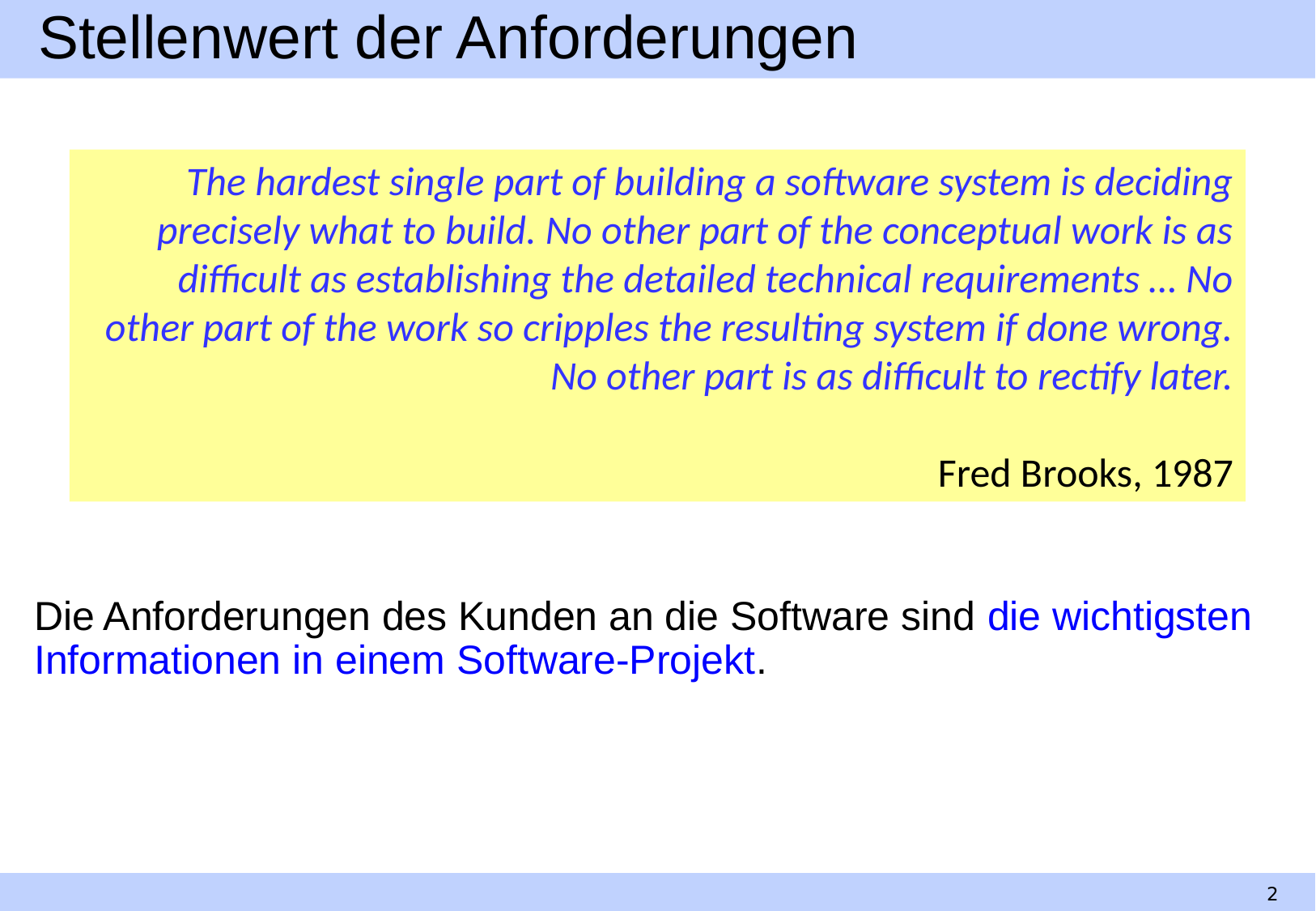

# Stellenwert der Anforderungen
The hardest single part of building a software system is deciding precisely what to build. No other part of the conceptual work is as difficult as establishing the detailed technical requirements … No other part of the work so cripples the resulting system if done wrong. No other part is as difficult to rectify later.

							Fred Brooks, 1987
Die Anforderungen des Kunden an die Software sind die wichtigsten Informationen in einem Software-Projekt.

2